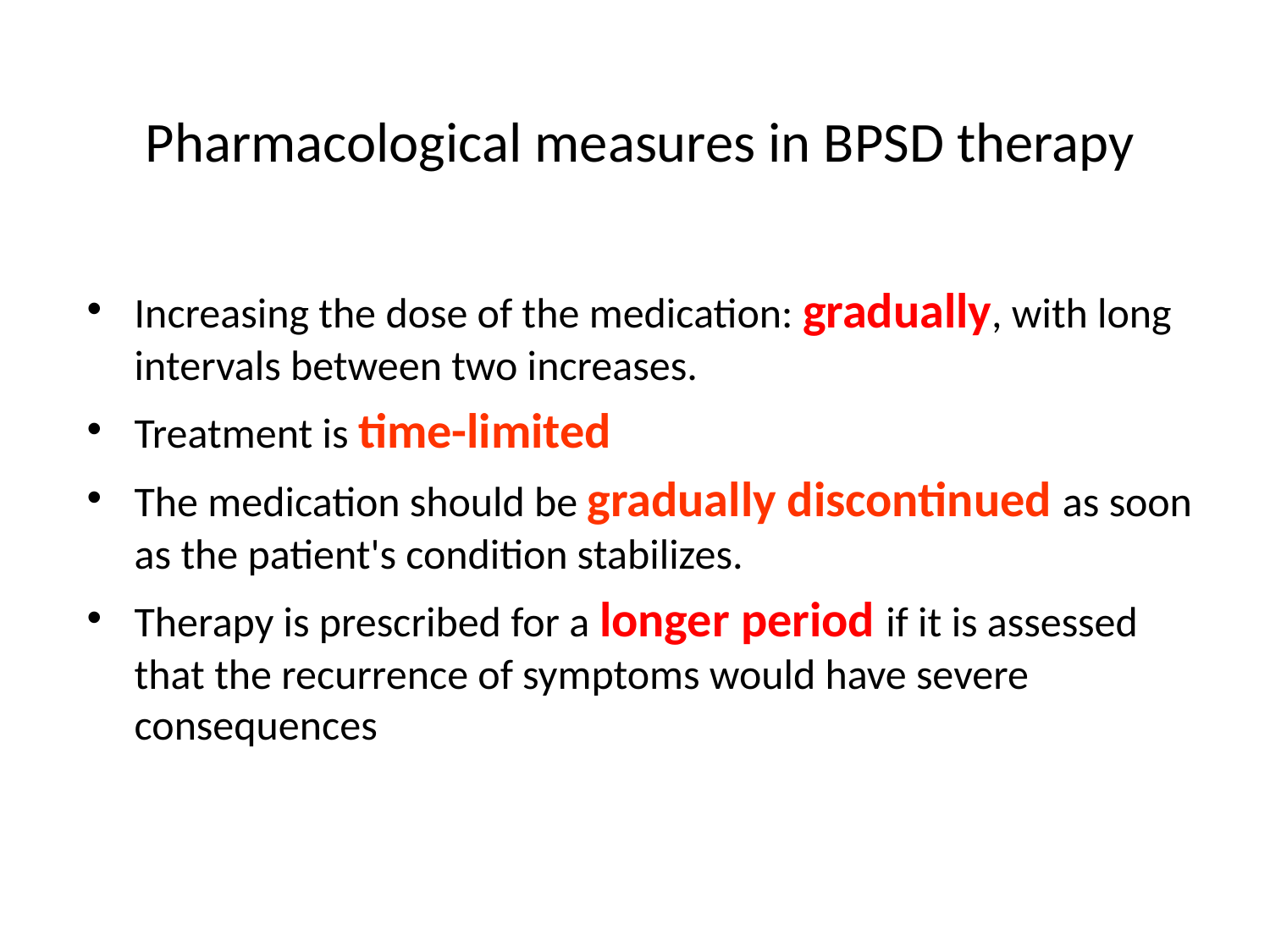

Pharmacological measures in BPSD therapy

Increasing the dose of the medication: gradually, with long intervals between two increases.
Treatment is time-limited
The medication should be gradually discontinued as soon as the patient's condition stabilizes.
Therapy is prescribed for a longer period if it is assessed that the recurrence of symptoms would have severe consequences